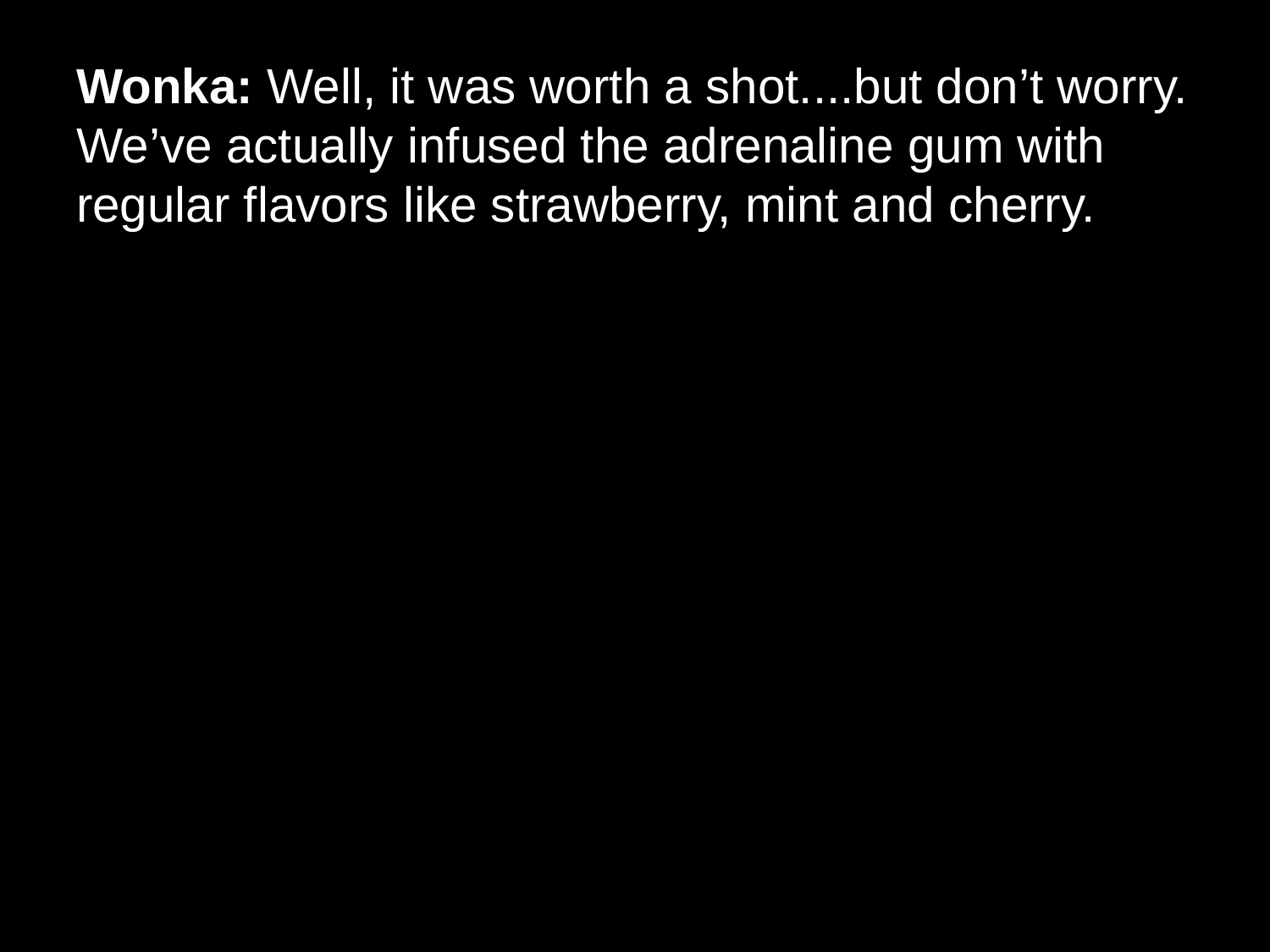

# Wonka: Well, it was worth a shot....but don’t worry. We’ve actually infused the adrenaline gum with regular flavors like strawberry, mint and cherry.